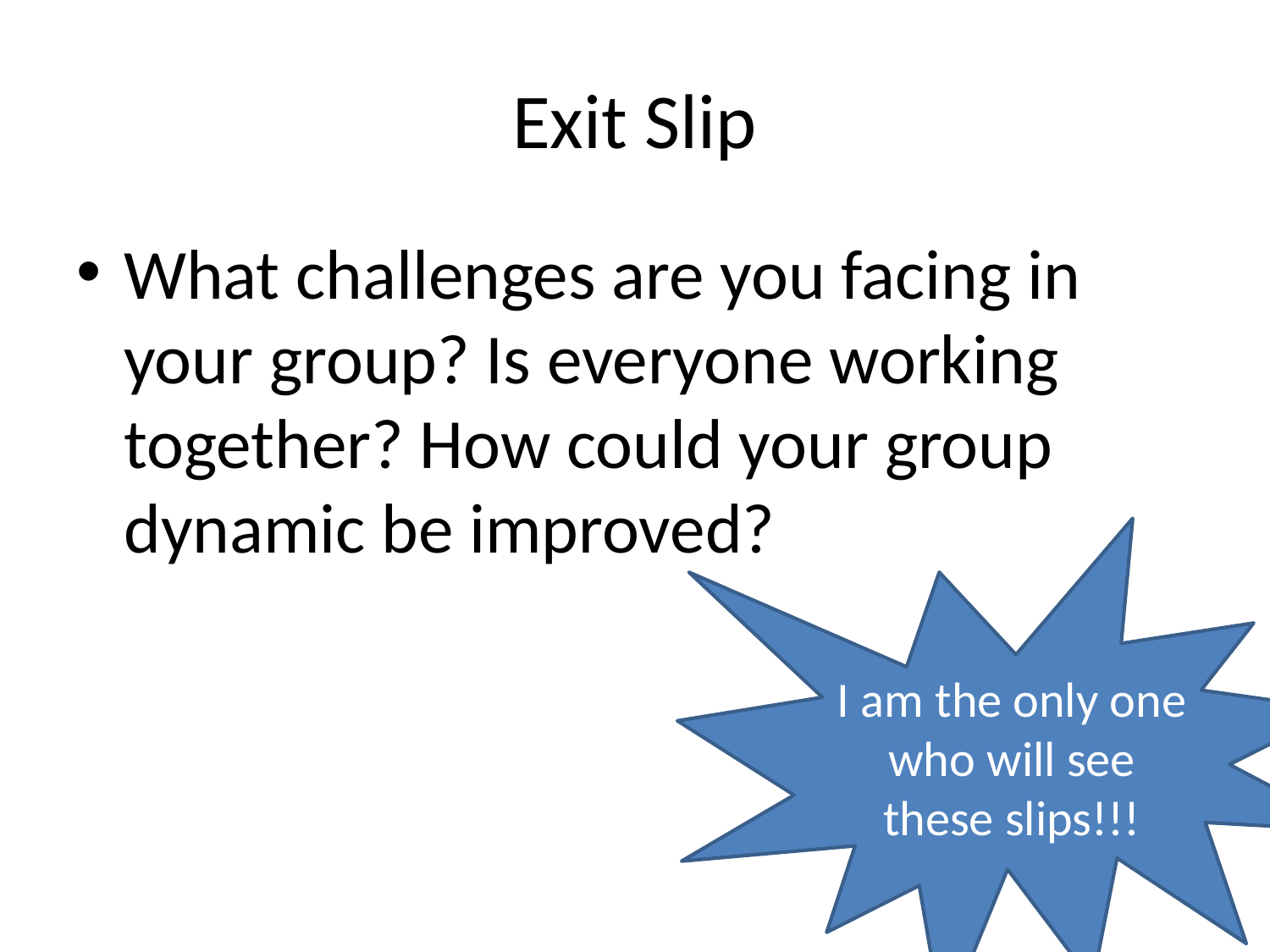

# Exit Slip
What challenges are you facing in your group? Is everyone working together? How could your group dynamic be improved?
I am the only one who will see these slips!!!